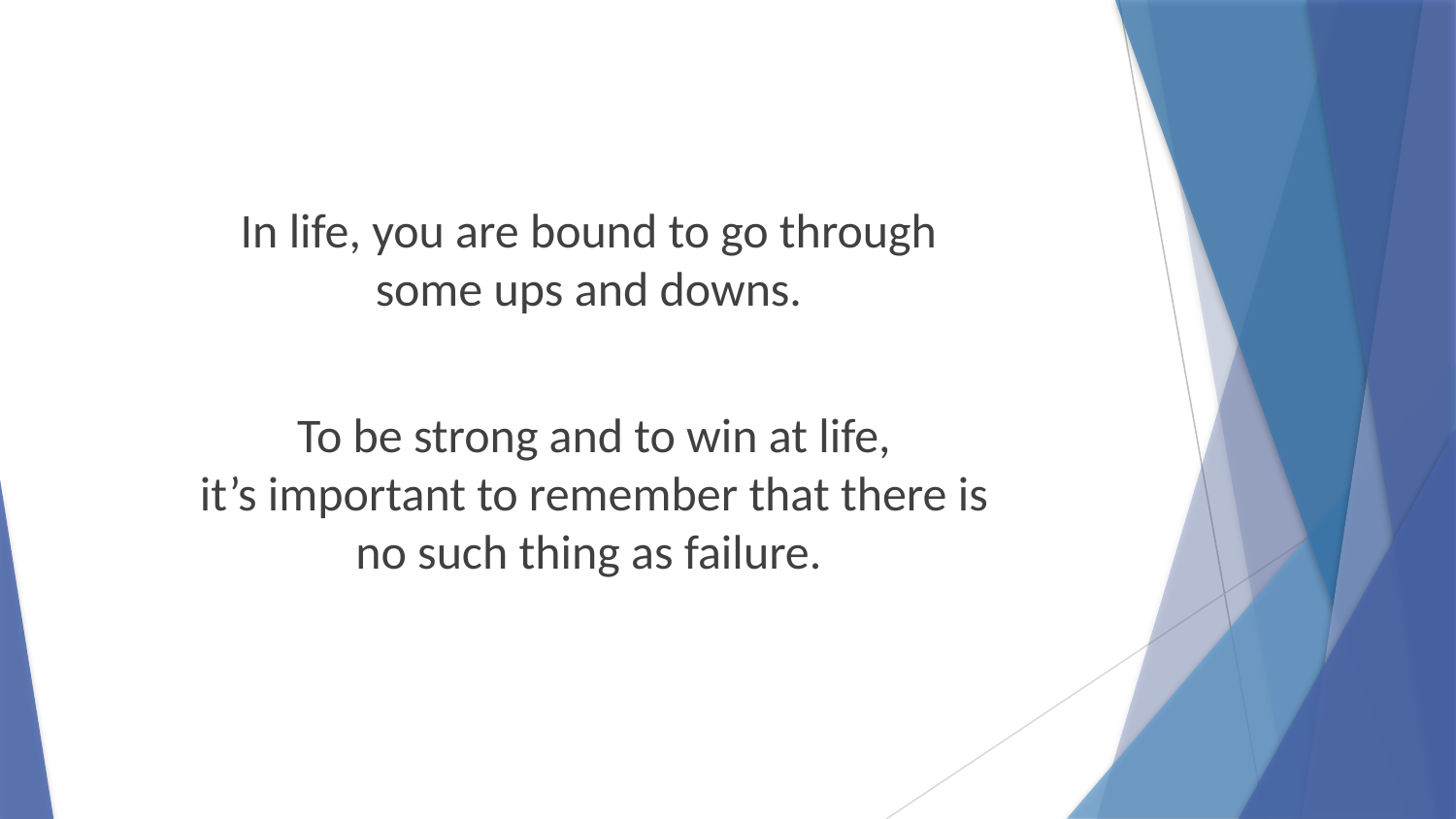

In life, you are bound to go through
some ups and downs.

To be strong and to win at life,
it’s important to remember that there is
no such thing as failure.